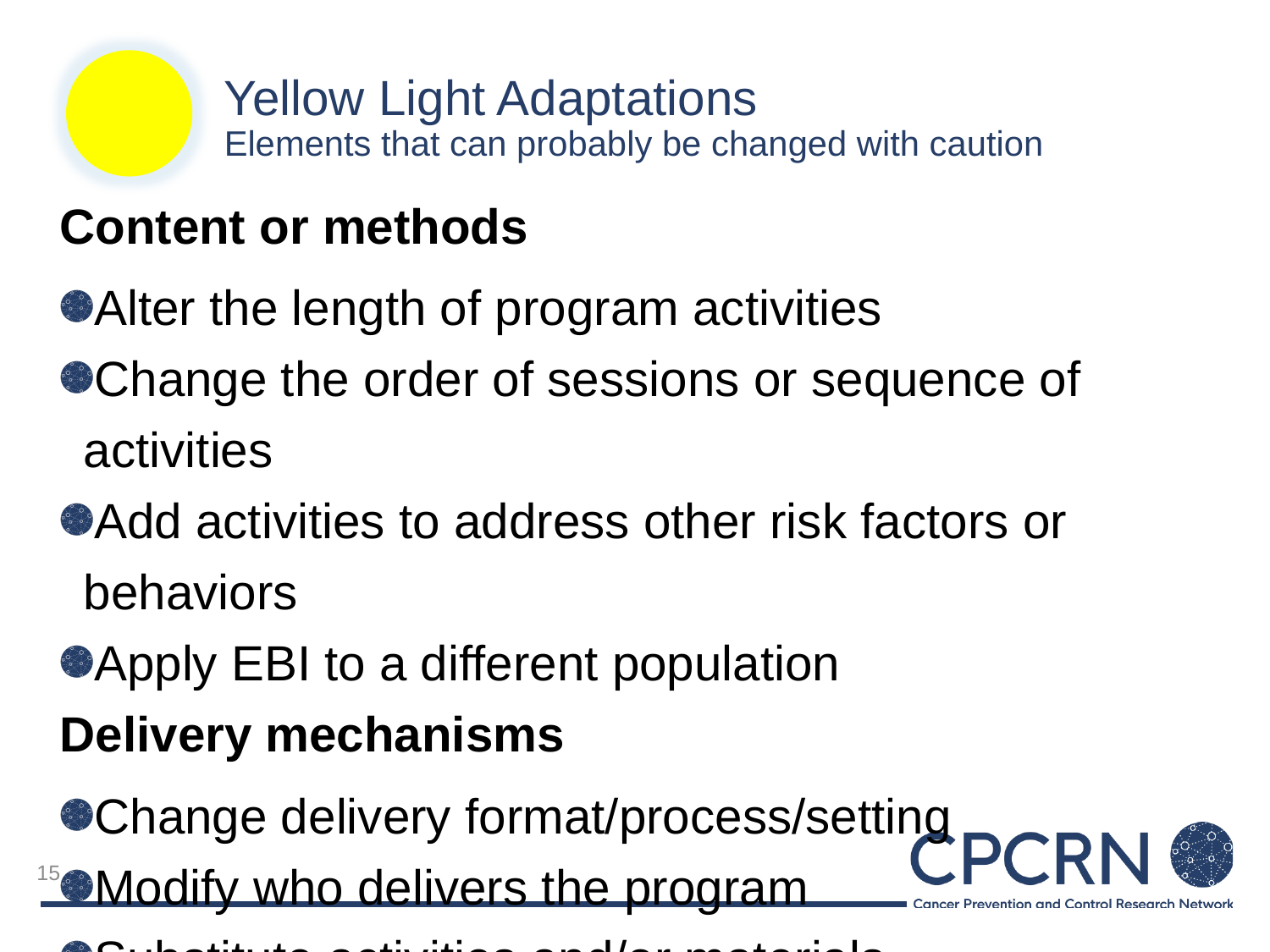

# Yellow Light Adaptations Elements that can probably be changed with caution

Content or methods
Alter the length of program activities
Change the order of sessions or sequence of activities
Add activities to address other risk factors or behaviors
Apply EBI to a different population
Delivery mechanisms
Change delivery format/process/setting
Modify who delivers the program
Substitute activities and/or materials
15